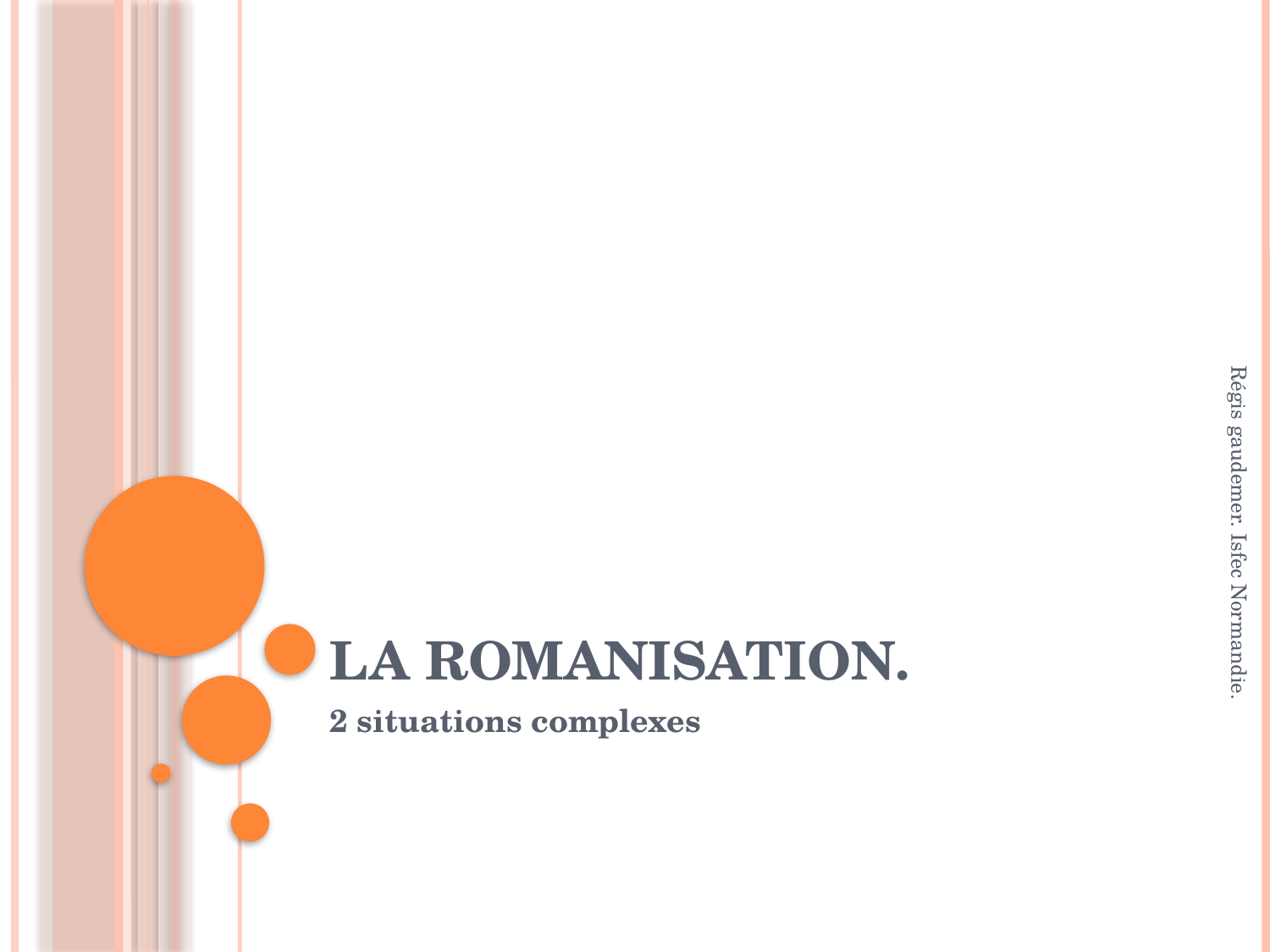

# La romanisation.
Régis gaudemer. Isfec Normandie.
2 situations complexes